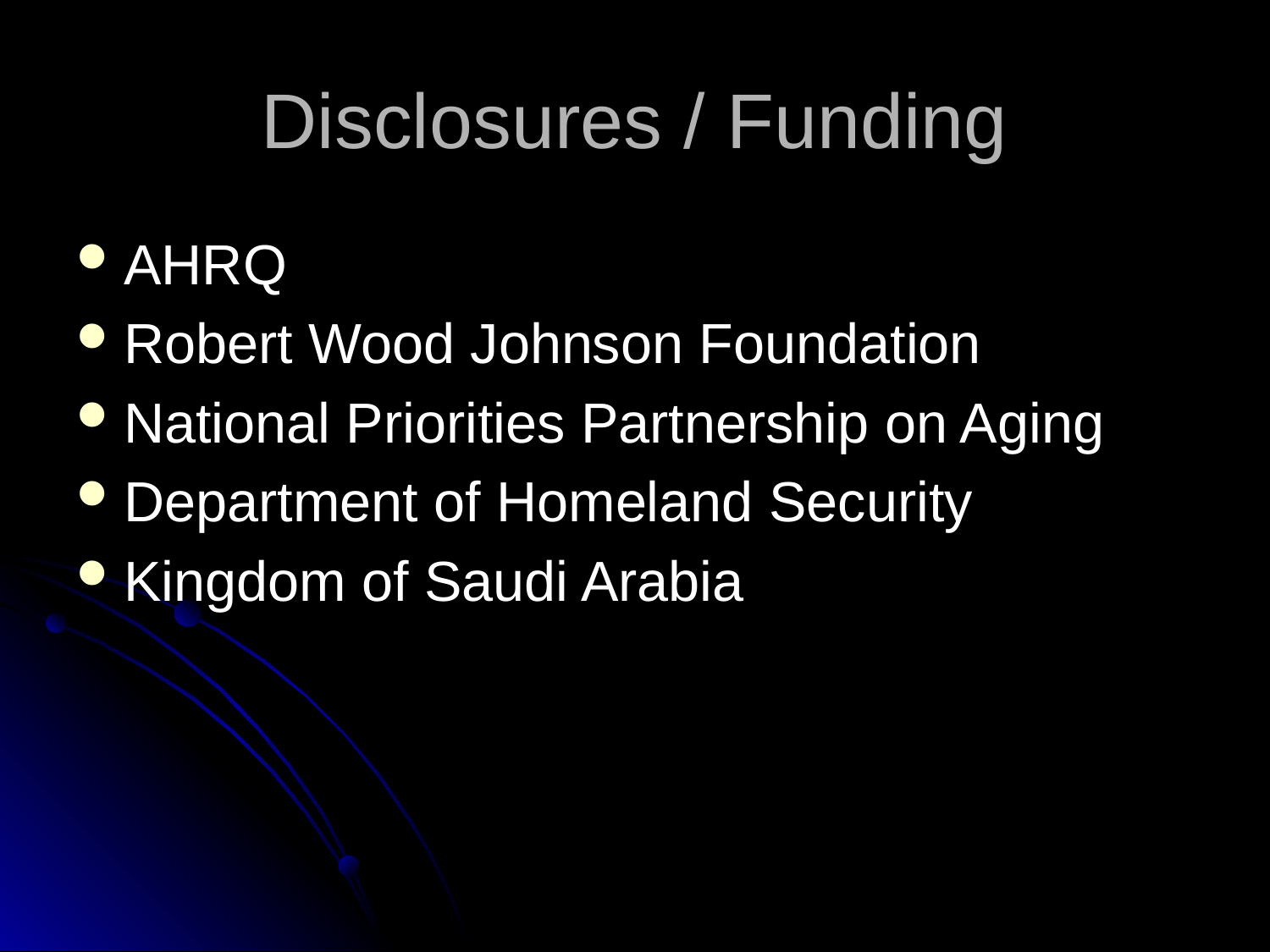

# Disclosures / Funding
AHRQ
Robert Wood Johnson Foundation
National Priorities Partnership on Aging
Department of Homeland Security
Kingdom of Saudi Arabia